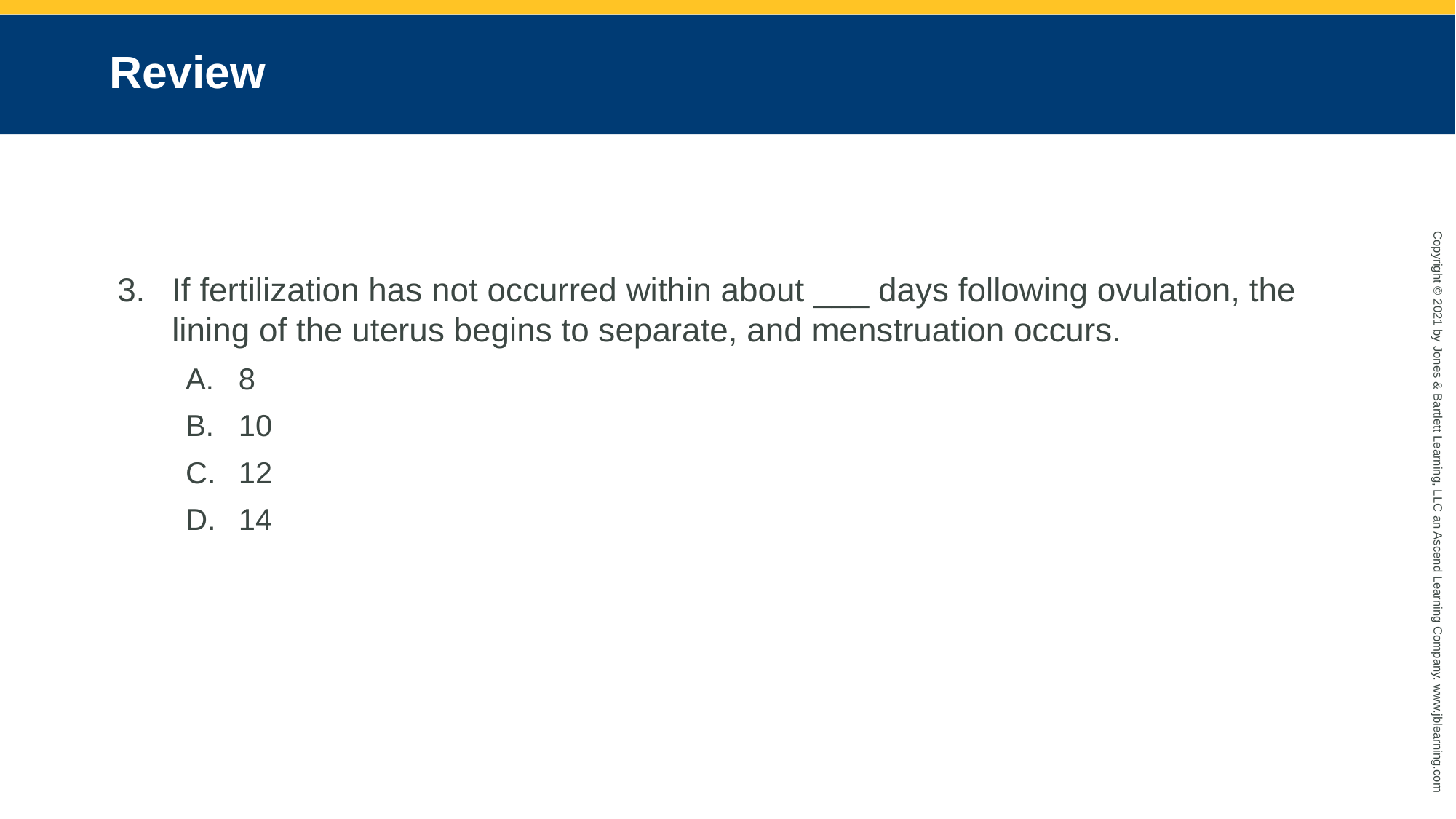

# Review
If fertilization has not occurred within about ___ days following ovulation, the lining of the uterus begins to separate, and menstruation occurs.
8
10
12
14